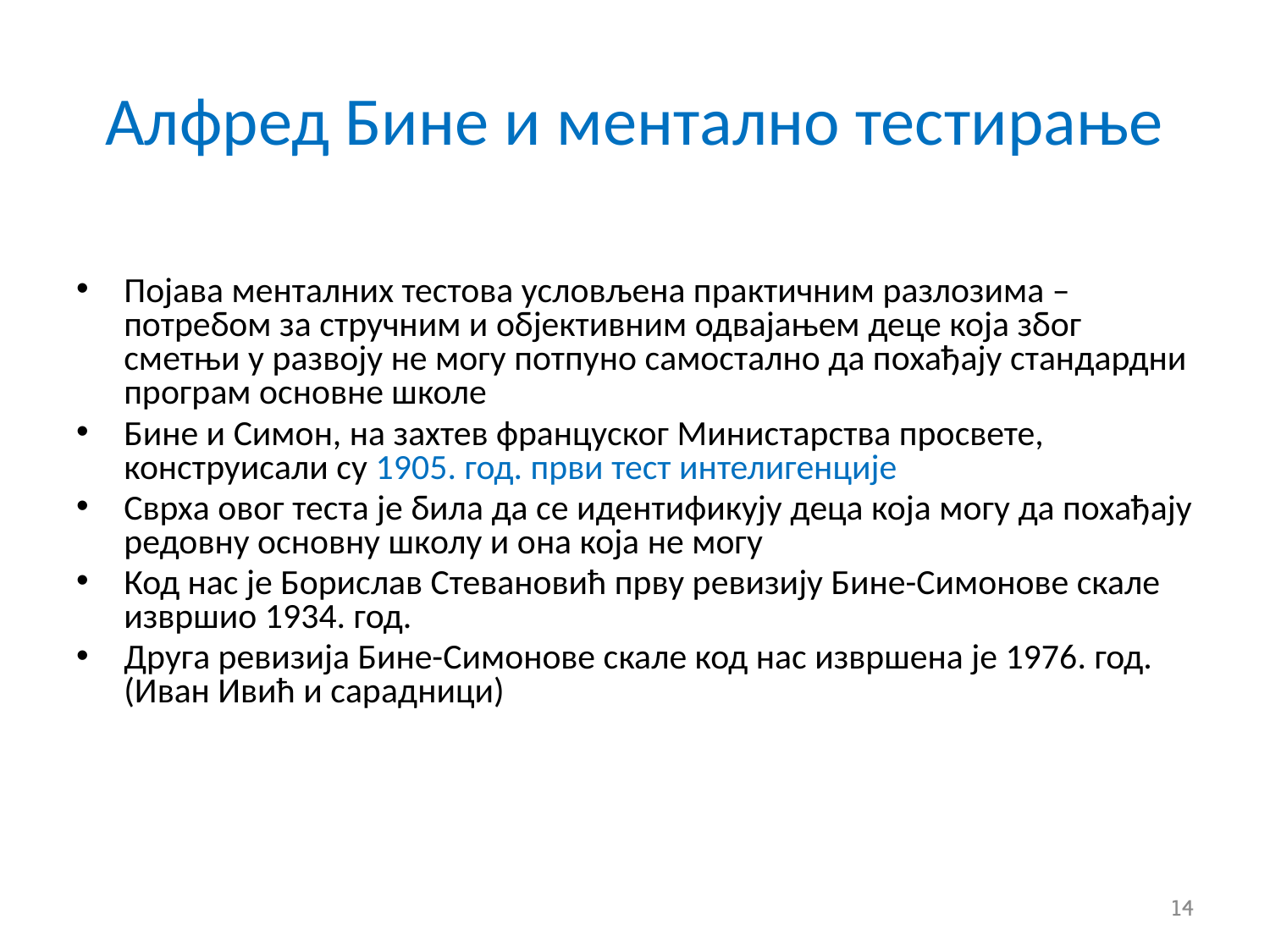

# Алфред Бине и ментално тестирање

Појава менталних тестова условљена практичним разлозима – потребом за стручним и објективним одвајањем деце која због сметњи у развоју не могу потпуно самостално да похађају стандардни програм основне школе
Бине и Симон, на захтев француског Министарства просвете, конструисали су 1905. год. први тест интелигенције
Сврха овог теста је била да се идентификују деца која могу да похађају редовну основну школу и она која не могу
Код нас је Борислав Стевановић прву ревизију Бине-Симонове скале извршио 1934. год.
Друга ревизија Бине-Симонове скале код нас извршена је 1976. год. (Иван Ивић и сарадници)

14